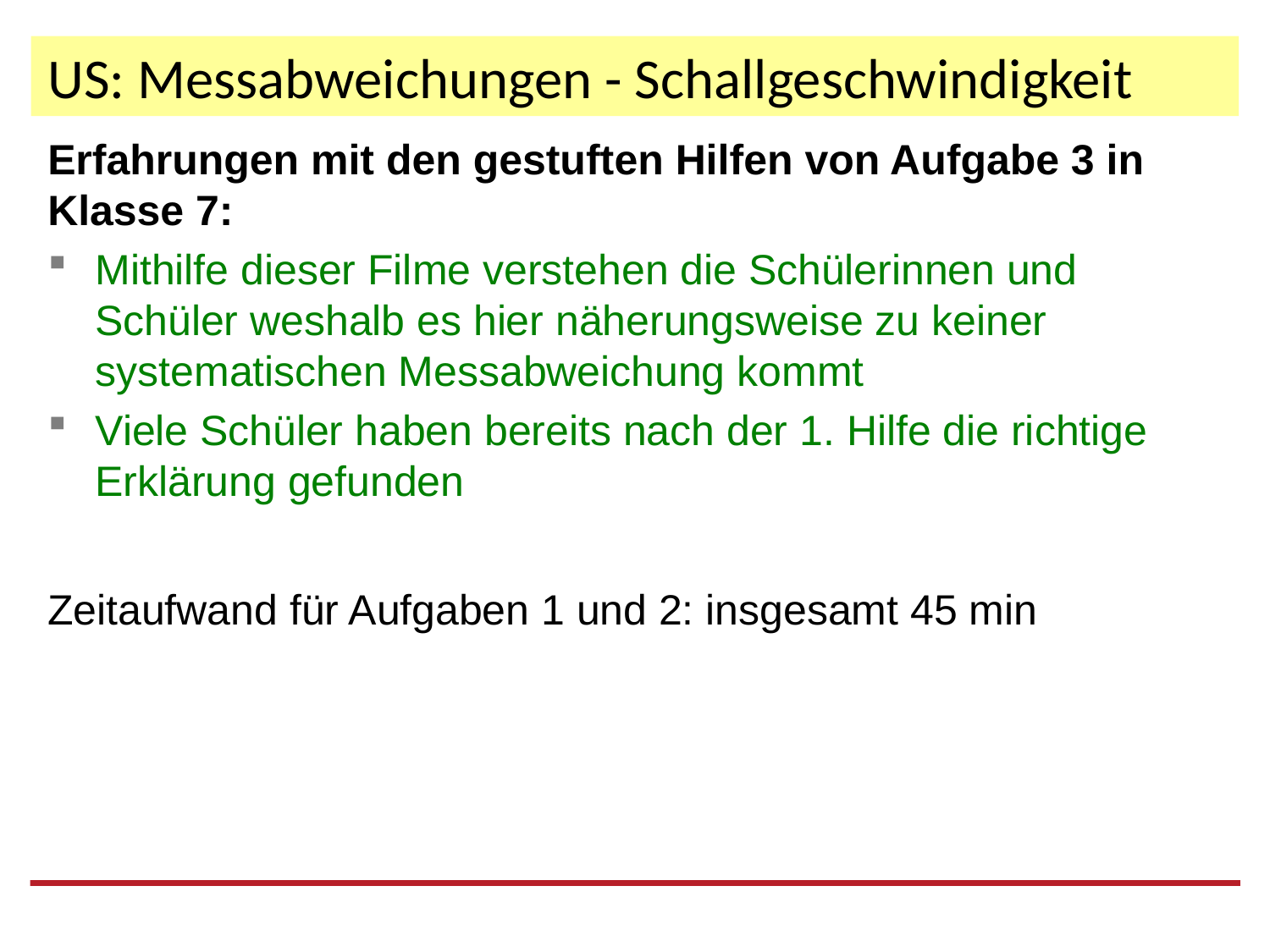

# US: Messabweichungen - Schallgeschwindigkeit
Erfahrungen mit den gestuften Hilfen von Aufgabe 3 in Klasse 7:
Mithilfe dieser Filme verstehen die Schülerinnen und Schüler weshalb es hier näherungsweise zu keiner systematischen Messabweichung kommt
Viele Schüler haben bereits nach der 1. Hilfe die richtige Erklärung gefunden

Zeitaufwand für Aufgaben 1 und 2: insgesamt 45 min